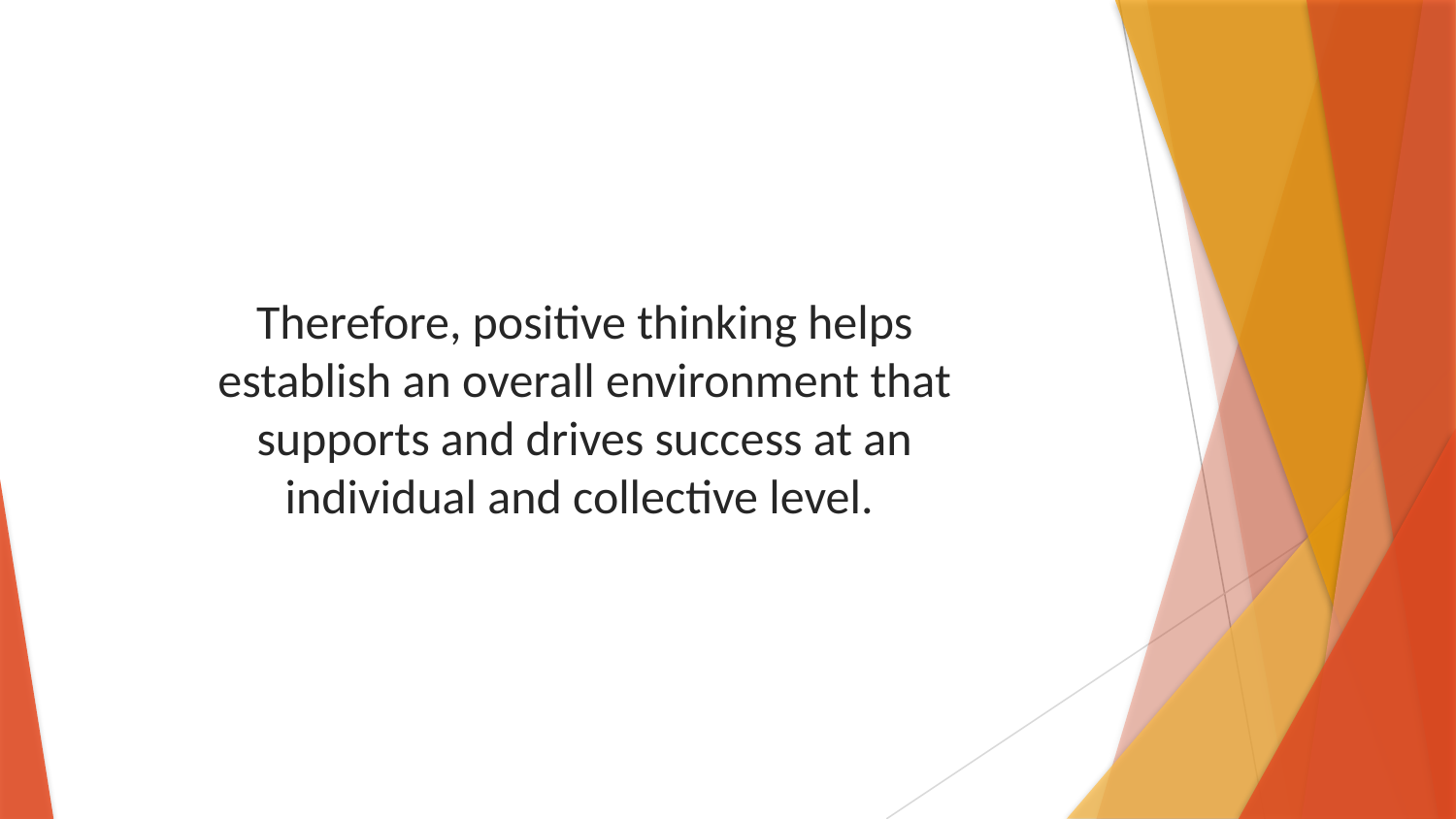

Therefore, positive thinking helps establish an overall environment that supports and drives success at an individual and collective level.